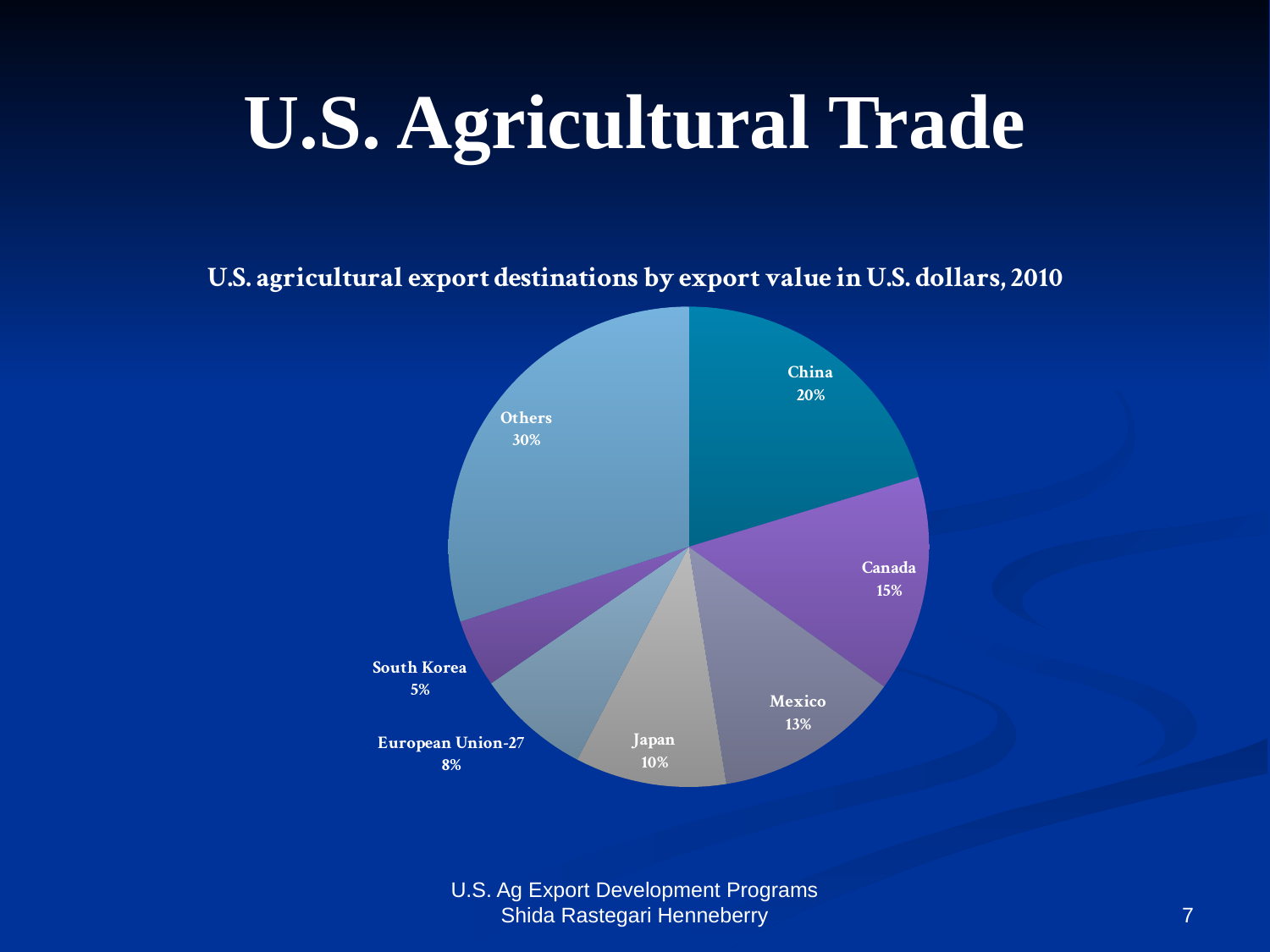

# U.S. Agricultural Trade

### Chart: U.S. agricultural export destinations by export value in U.S. dollars, 2010

| Category |  |
|---|---|
| China | 23512298028.0 |
| Canada | 16899145556.0 |
| Mexico | 14597605581.0 |
| Japan | 11796680216.0 |
| European Union-27 | 8905886686.0 |
| South Korea | 5306946009.0 |
| Others | 34801130928.0 |
U.S. Ag Export Development Programs Shida Rastegari Henneberry
7